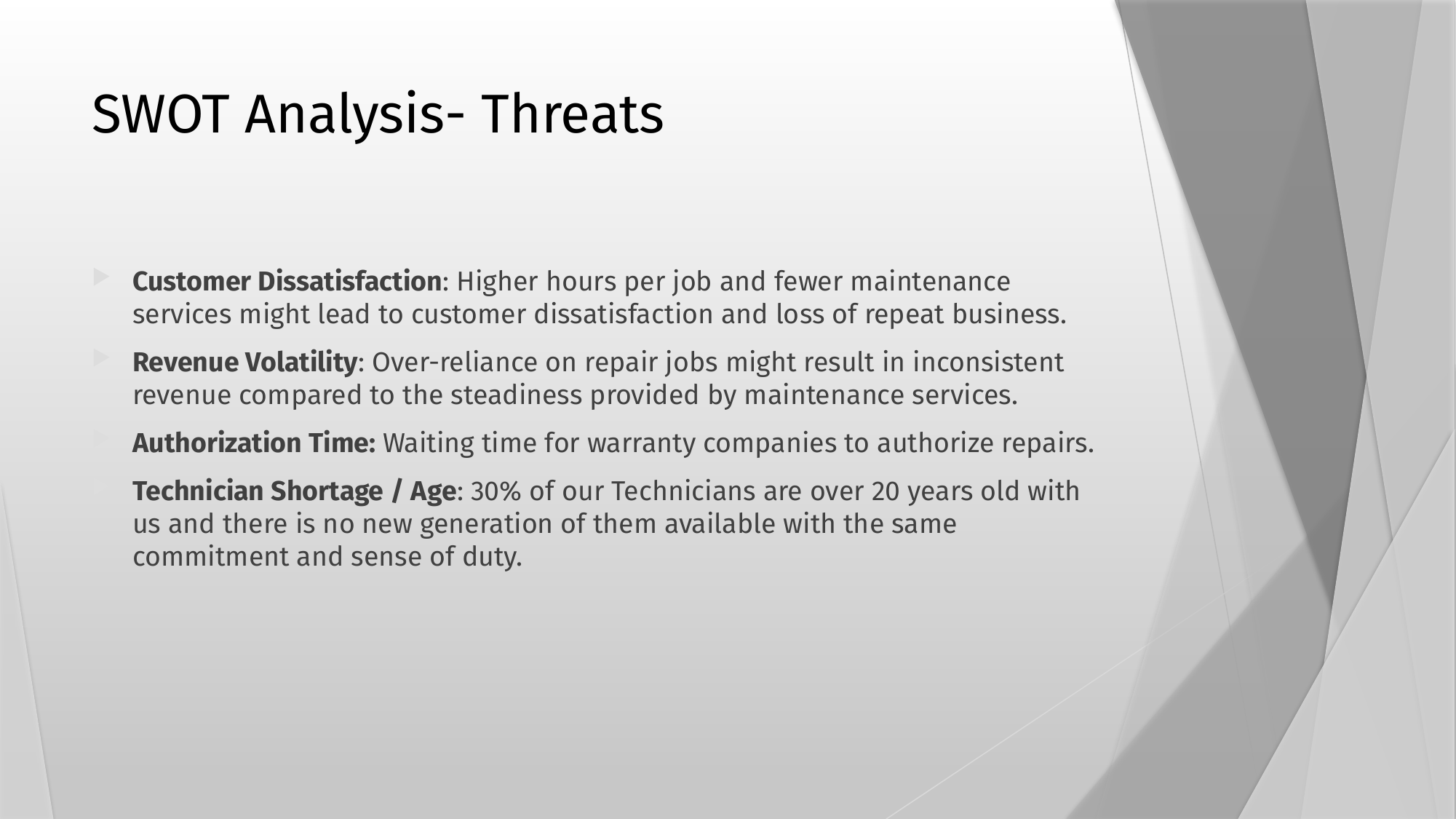

# SWOT Analysis- Threats
Customer Dissatisfaction: Higher hours per job and fewer maintenance services might lead to customer dissatisfaction and loss of repeat business.
Revenue Volatility: Over-reliance on repair jobs might result in inconsistent revenue compared to the steadiness provided by maintenance services.
Authorization Time: Waiting time for warranty companies to authorize repairs.
Technician Shortage / Age: 30% of our Technicians are over 20 years old with us and there is no new generation of them available with the same commitment and sense of duty.